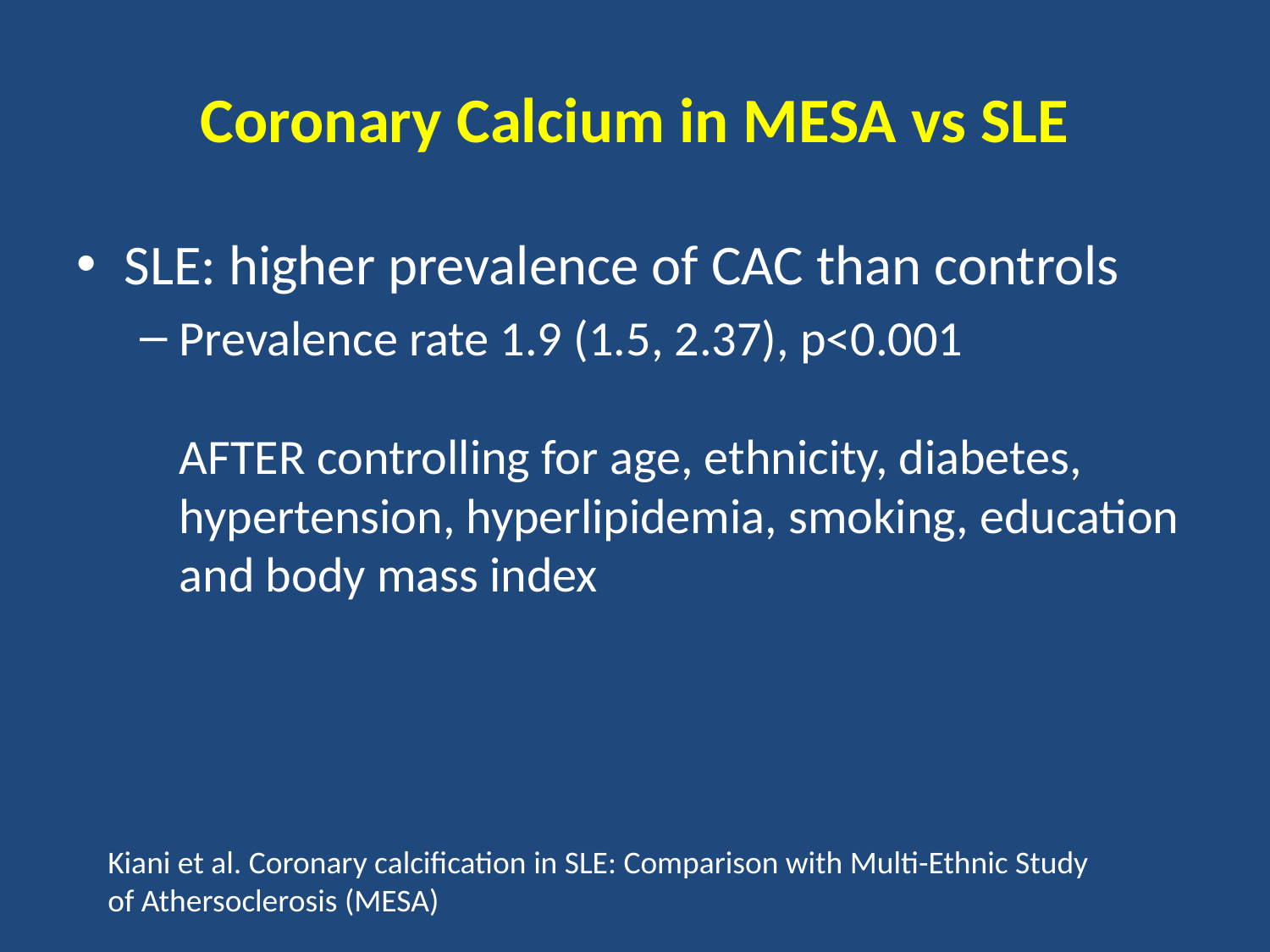

# Coronary Calcium in MESA vs SLE
SLE: higher prevalence of CAC than controls
Prevalence rate 1.9 (1.5, 2.37), p<0.001
AFTER controlling for age, ethnicity, diabetes, hypertension, hyperlipidemia, smoking, education and body mass index
Kiani et al. Coronary calcification in SLE: Comparison with Multi-Ethnic Study of Athersoclerosis (MESA)